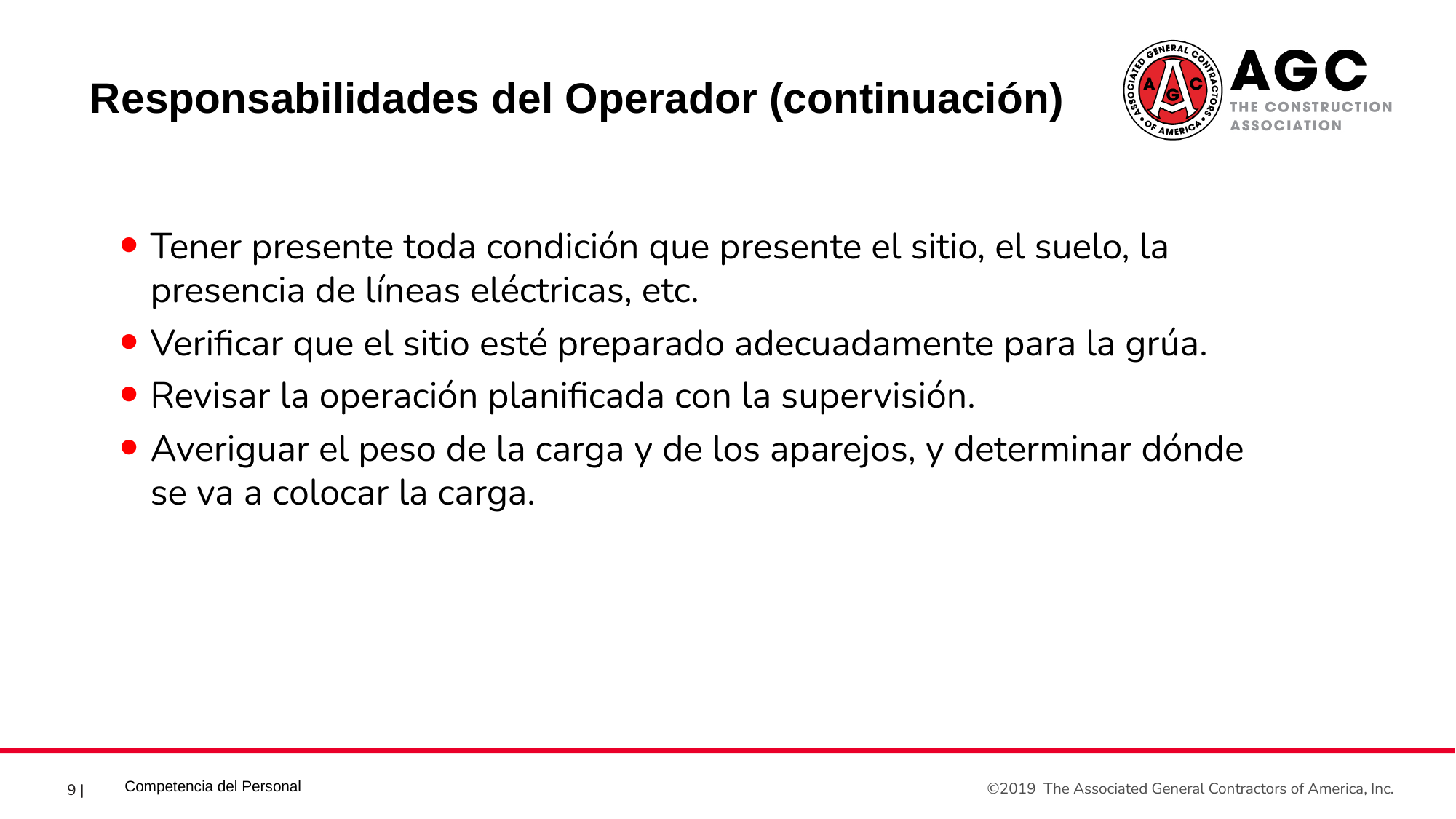

Responsabilidades del Operador (continuación)

Tener presente toda condición que presente el sitio, el suelo, la presencia de líneas eléctricas, etc.
Verificar que el sitio esté preparado adecuadamente para la grúa.
Revisar la operación planificada con la supervisión.
Averiguar el peso de la carga y de los aparejos, y determinar dónde se va a colocar la carga.
Competencia del Personal